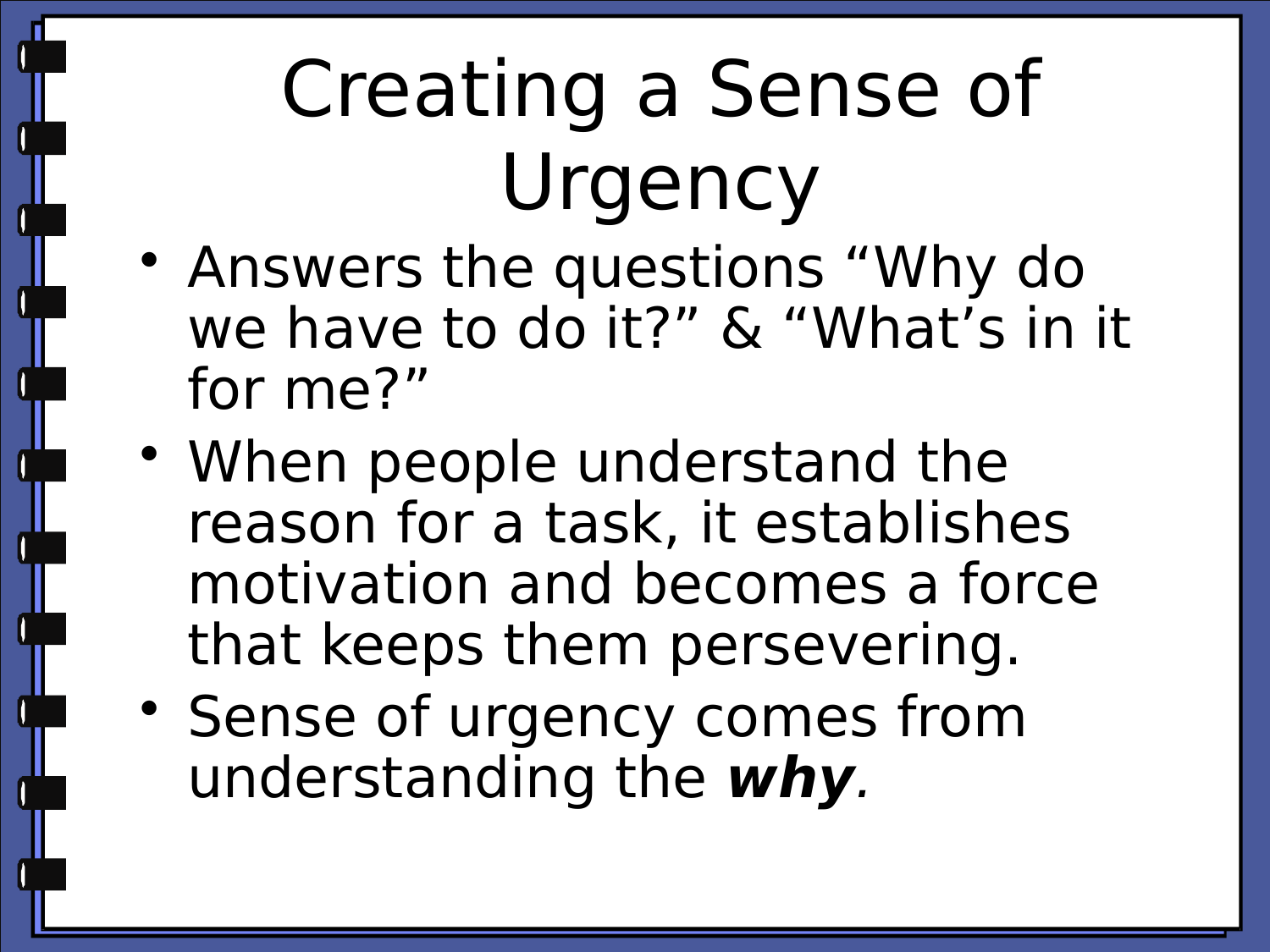

# Creating a Sense of Urgency
Answers the questions “Why do we have to do it?” & “What’s in it for me?”
When people understand the reason for a task, it establishes motivation and becomes a force that keeps them persevering.
Sense of urgency comes from understanding the why.